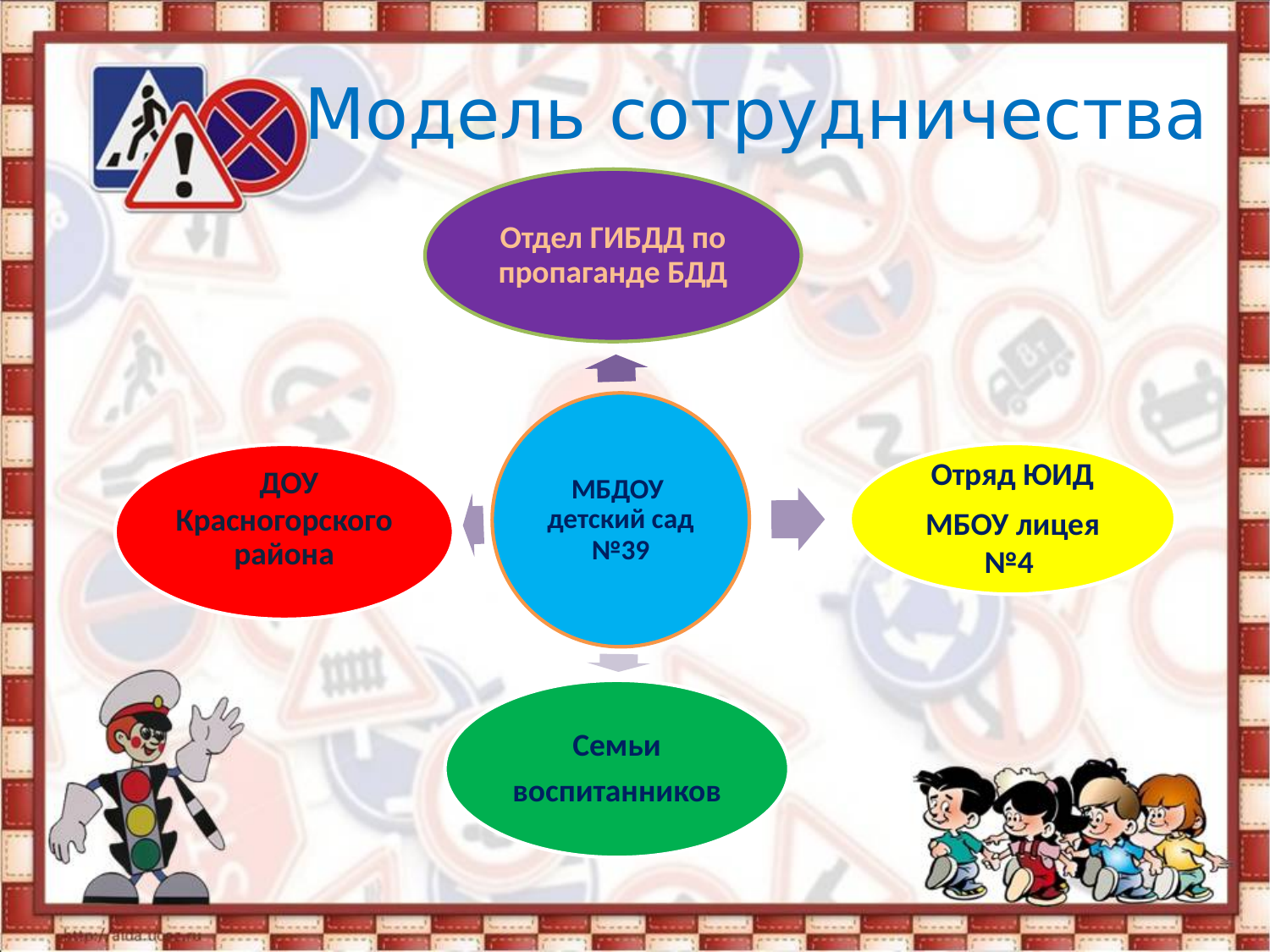

# Модель сотрудничества
МБДОУ  детский сад №39

Отдел ГИБДД по пропаганде БДД

Отряд ЮИД
МБОУ лицея №4

Семьи
воспитанников

 ДОУ Красногорского района